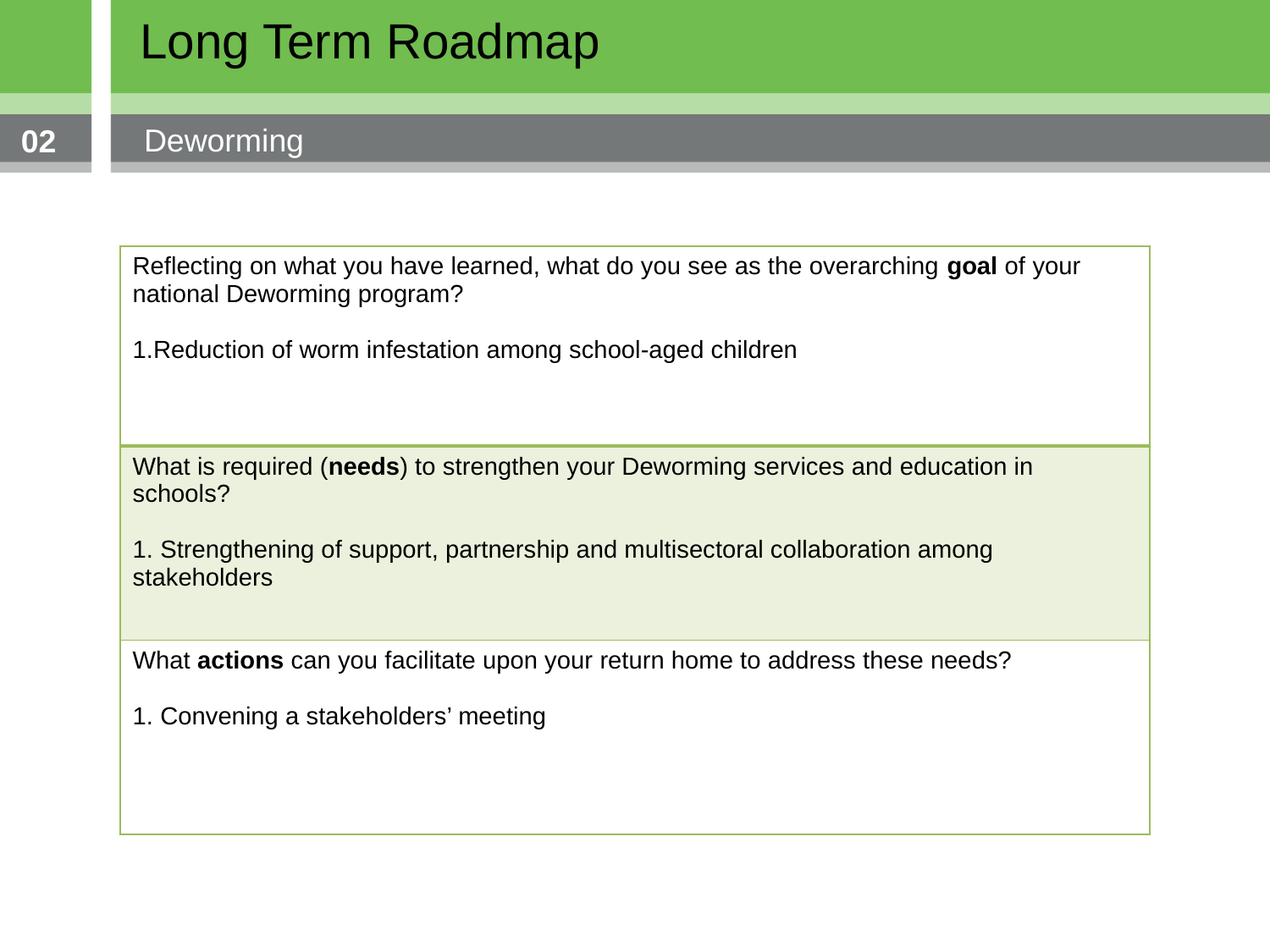

Long Term Roadmap
Deworming

02
| Reflecting on what you have learned, what do you see as the overarching goal of your national Deworming program? 1.Reduction of worm infestation among school-aged children |
| --- |
| What is required (needs) to strengthen your Deworming services and education in schools? 1. Strengthening of support, partnership and multisectoral collaboration among stakeholders |
| What actions can you facilitate upon your return home to address these needs? 1. Convening a stakeholders’ meeting |